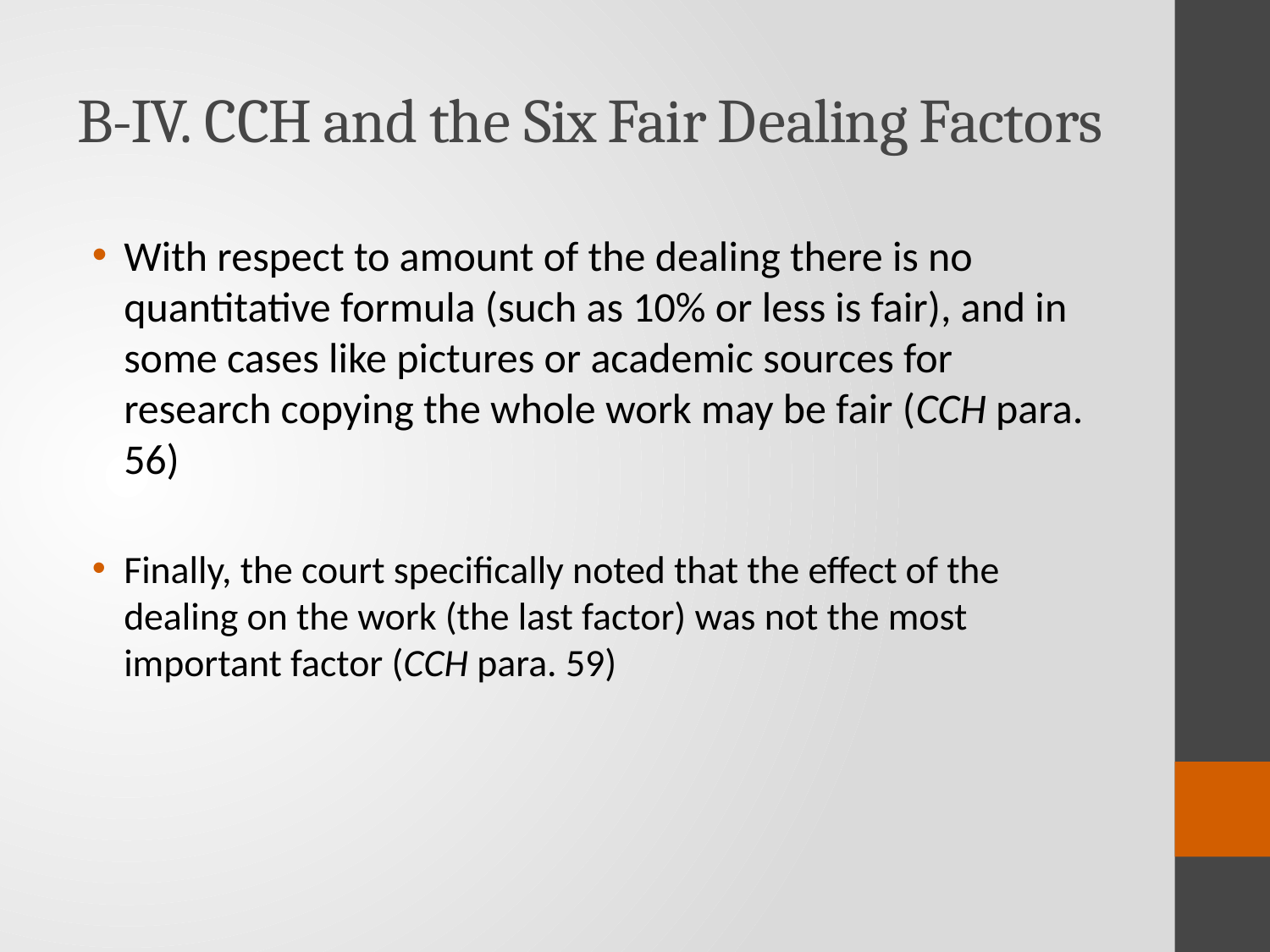

# B-IV. CCH and the Six Fair Dealing Factors
With respect to amount of the dealing there is no quantitative formula (such as 10% or less is fair), and in some cases like pictures or academic sources for research copying the whole work may be fair (CCH para. 56)

Finally, the court specifically noted that the effect of the dealing on the work (the last factor) was not the most important factor (CCH para. 59)